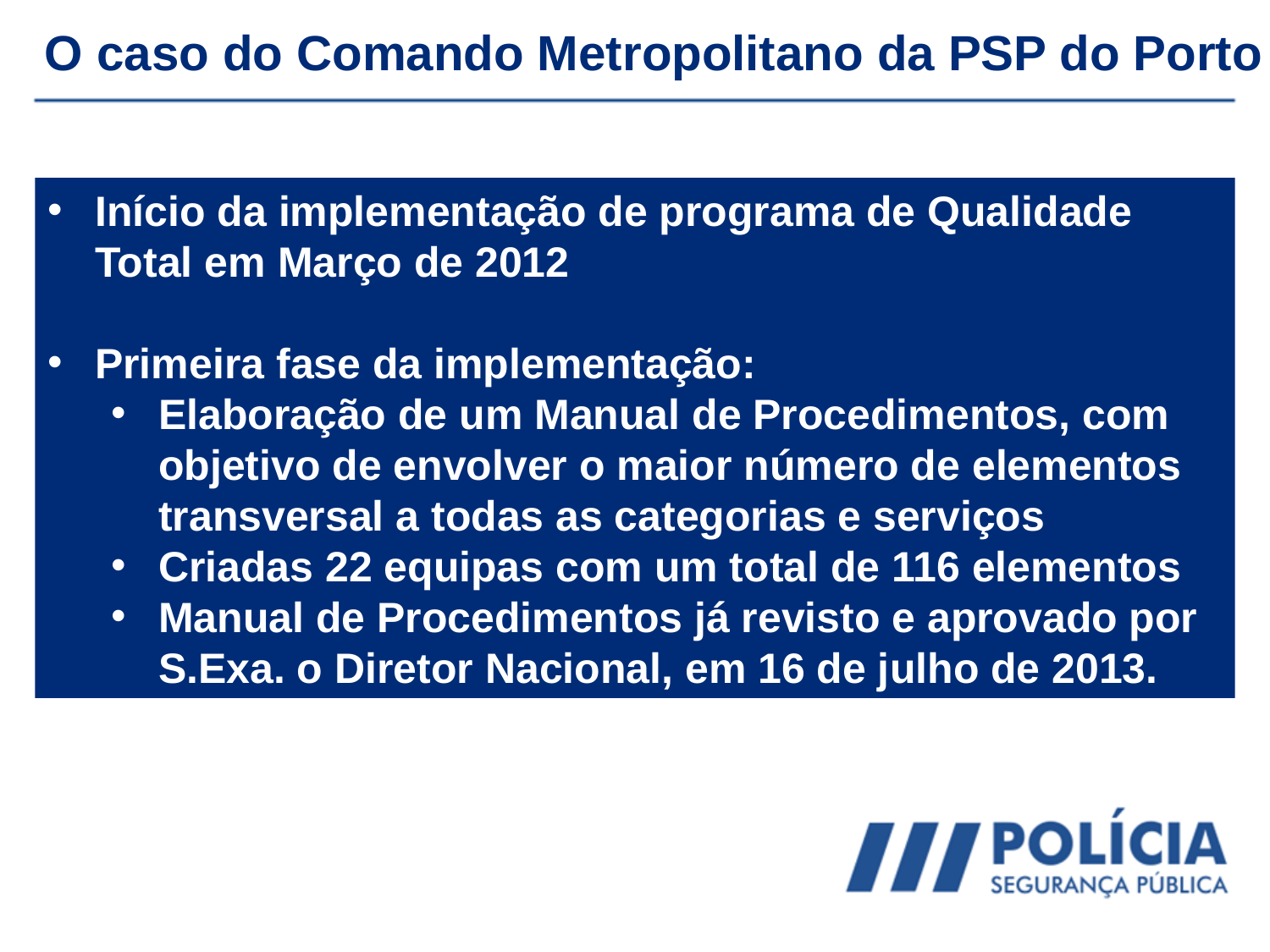

O caso do Comando Metropolitano da PSP do Porto
Início da implementação de programa de Qualidade Total em Março de 2012

Primeira fase da implementação:
Elaboração de um Manual de Procedimentos, com objetivo de envolver o maior número de elementos transversal a todas as categorias e serviços
Criadas 22 equipas com um total de 116 elementos
Manual de Procedimentos já revisto e aprovado por S.Exa. o Diretor Nacional, em 16 de julho de 2013.